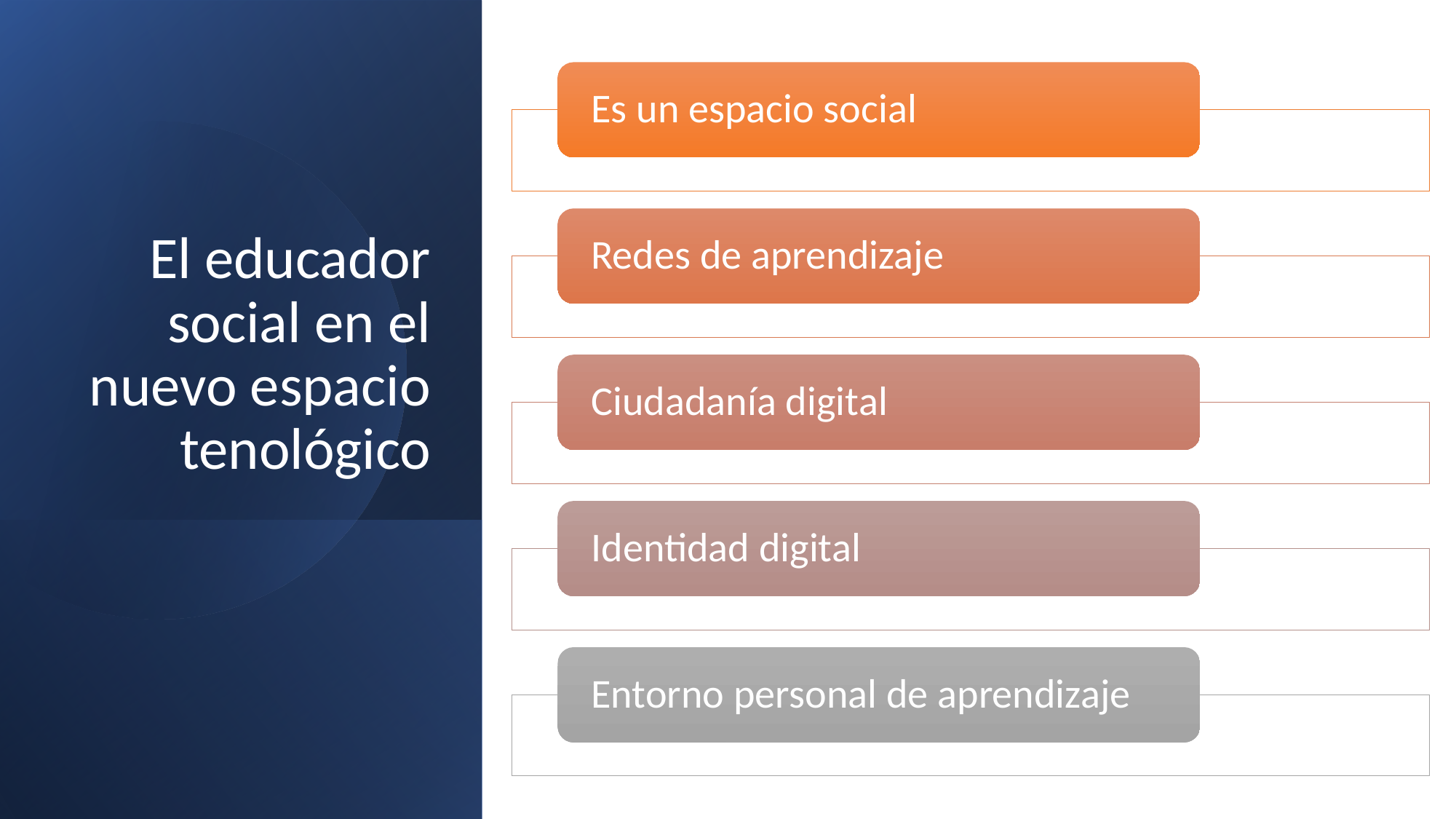

Es un espacio social
Redes de aprendizaje
Ciudadanía digital
Identidad digital
Entorno personal de aprendizaje

# El educador social en el nuevo espacio tenológico